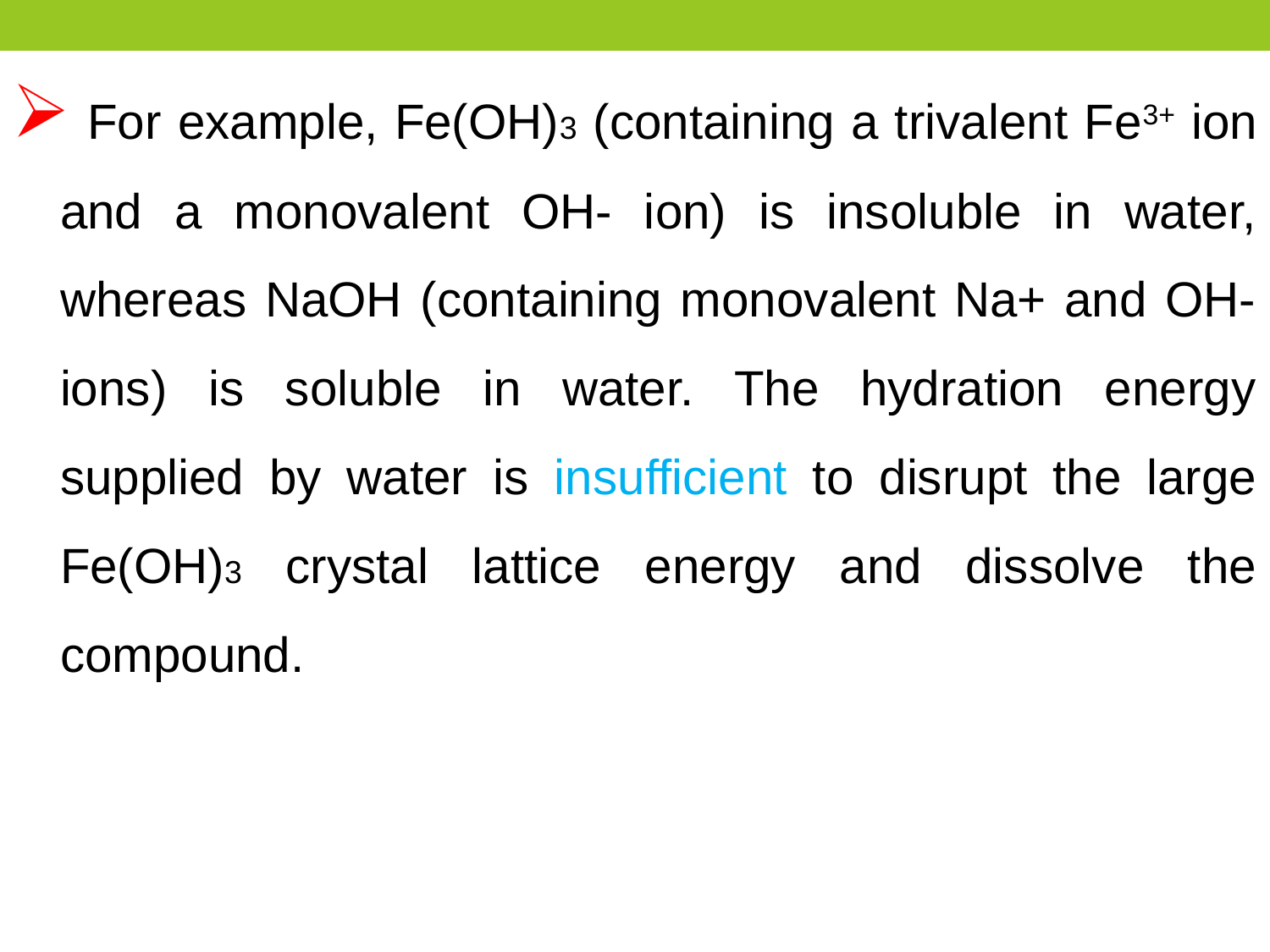

For example, Fe(OH)3 (containing a trivalent Fe3+ ion and a monovalent OH- ion) is insoluble in water, whereas NaOH (containing monovalent Na+ and OH- ions) is soluble in water. The hydration energy supplied by water is insufficient to disrupt the large Fe(OH)3 crystal lattice energy and dissolve the compound.